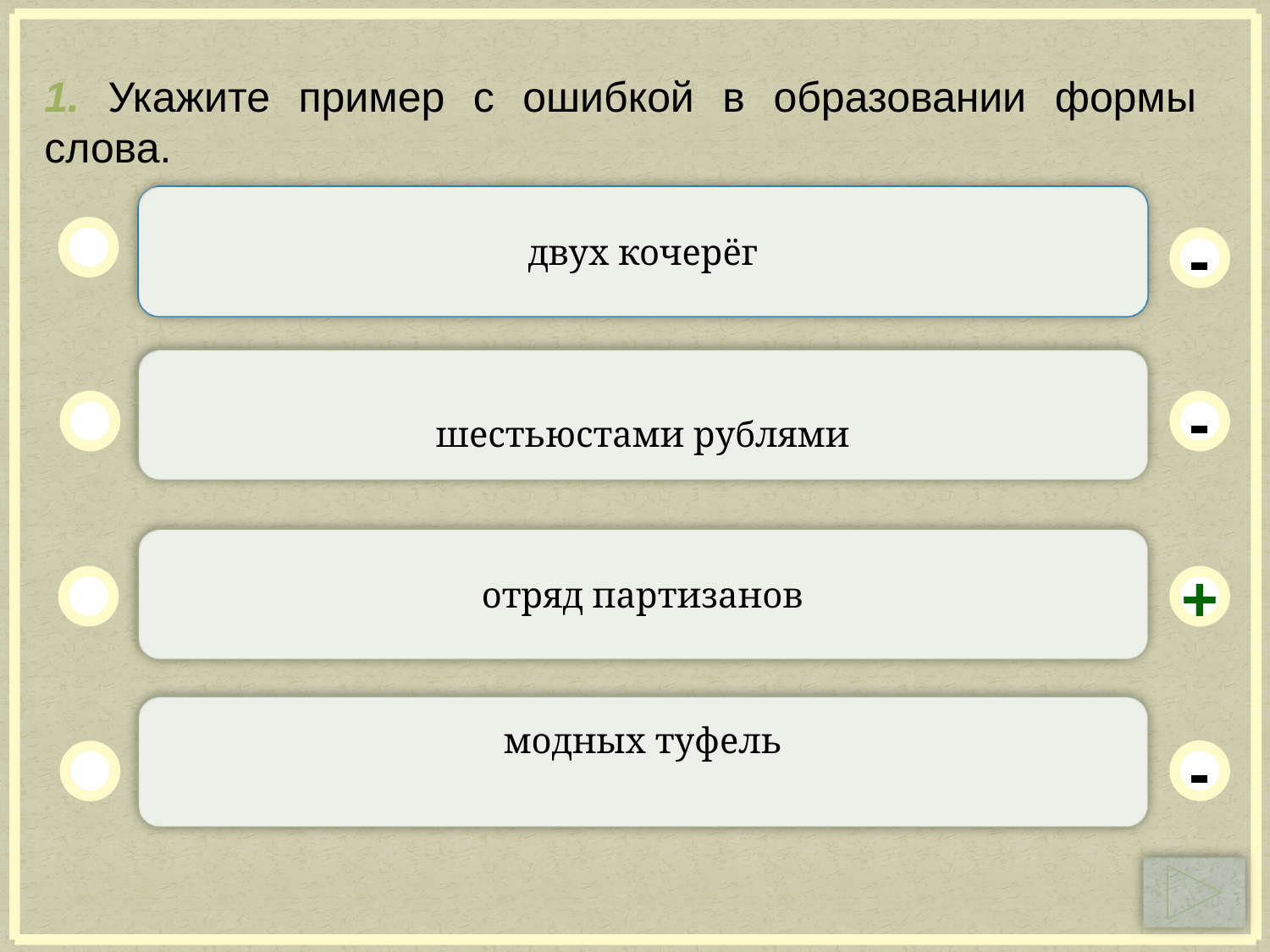

1. Укажите пример с ошибкой в образовании формы слова.

двух кочерёг

-

шестьюстами рублями

-
отряд партизанов

+
модных туфель

-